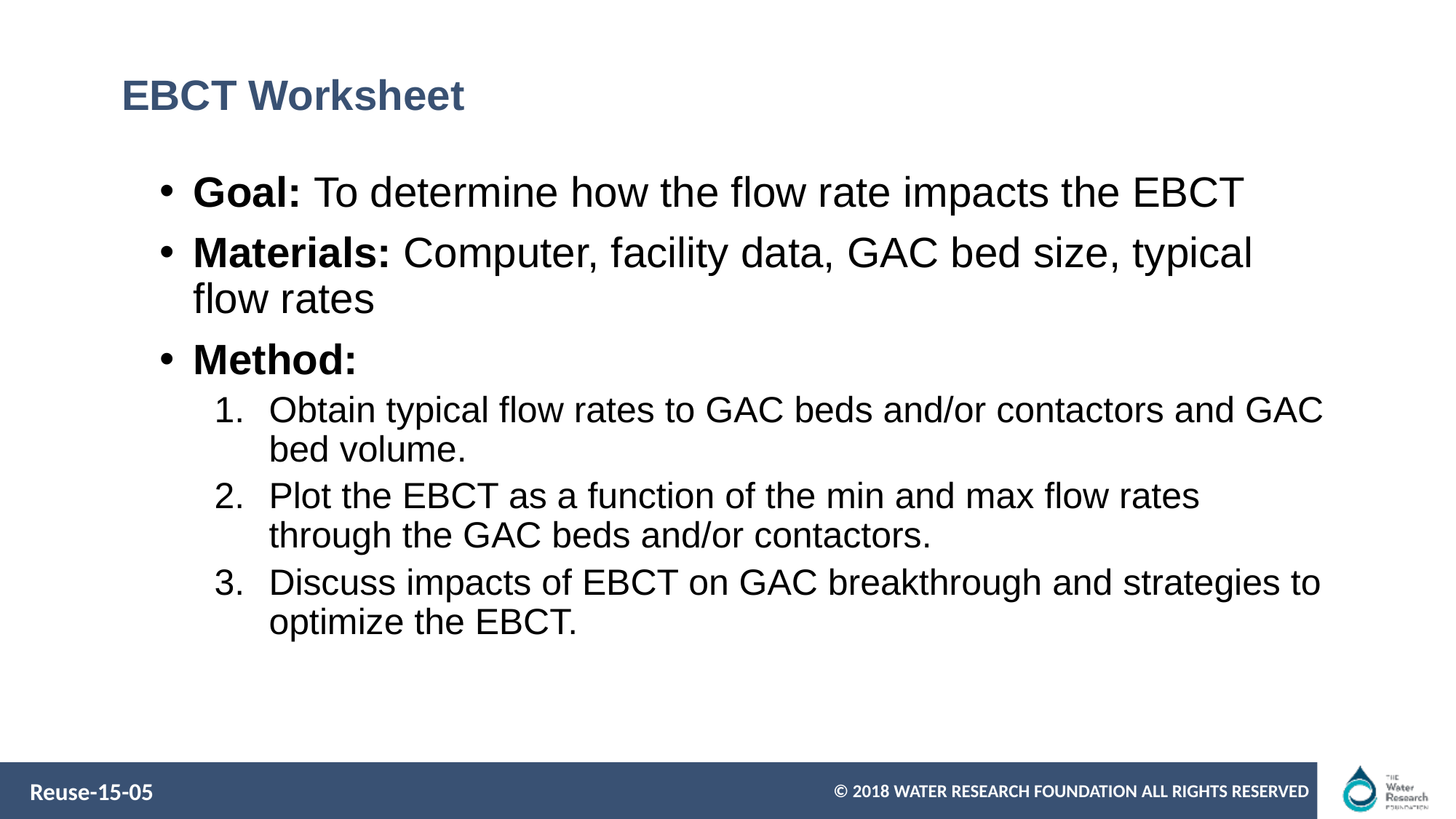

# EBCT Worksheet
Goal: To determine how the flow rate impacts the EBCT
Materials: Computer, facility data, GAC bed size, typical flow rates
Method:
Obtain typical flow rates to GAC beds and/or contactors and GAC bed volume.
Plot the EBCT as a function of the min and max flow rates through the GAC beds and/or contactors.
Discuss impacts of EBCT on GAC breakthrough and strategies to optimize the EBCT.